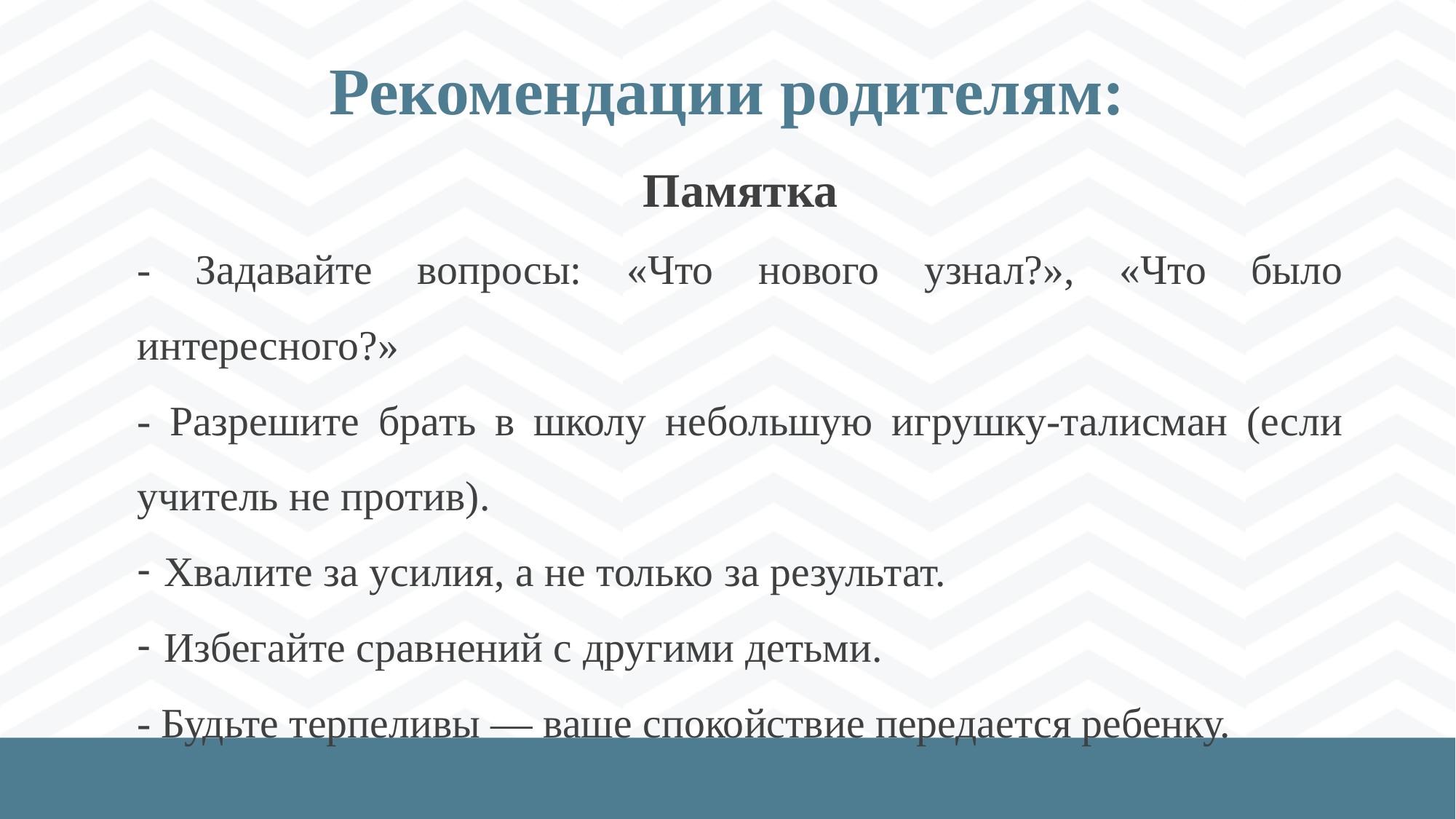

# Рекомендации родителям:
Памятка
- Задавайте вопросы: «Что нового узнал?», «Что было интересного?»
- Разрешите брать в школу небольшую игрушку-талисман (если учитель не против).
Хвалите за усилия, а не только за результат.
Избегайте сравнений с другими детьми.
- Будьте терпеливы — ваше спокойствие передается ребенку.